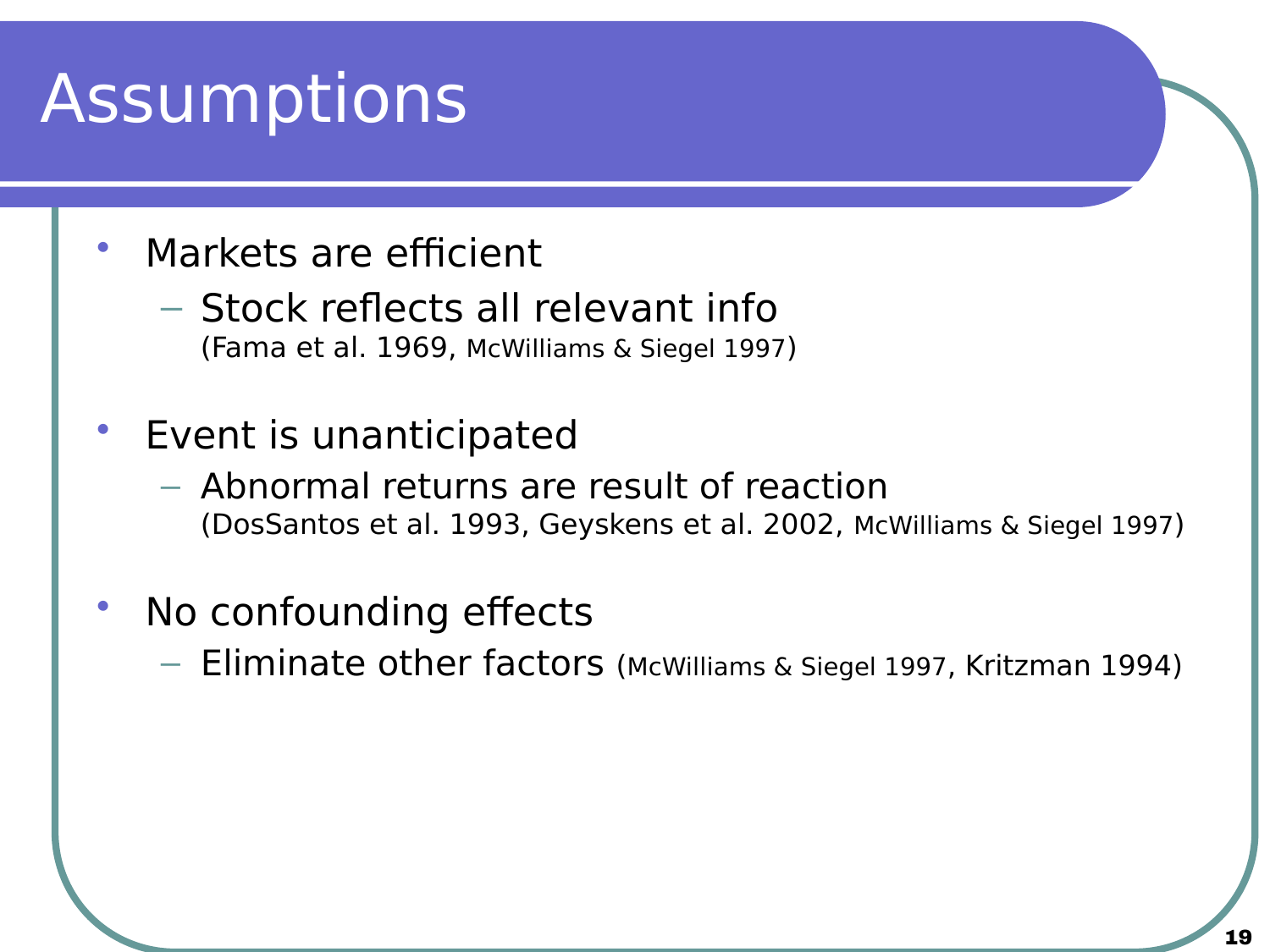

# Assumptions
Markets are efficient
Stock reflects all relevant info
(Fama et al. 1969, McWilliams & Siegel 1997)

Event is unanticipated
Abnormal returns are result of reaction
(DosSantos et al. 1993, Geyskens et al. 2002, McWilliams & Siegel 1997)

No confounding effects
Eliminate other factors (McWilliams & Siegel 1997, Kritzman 1994)

19